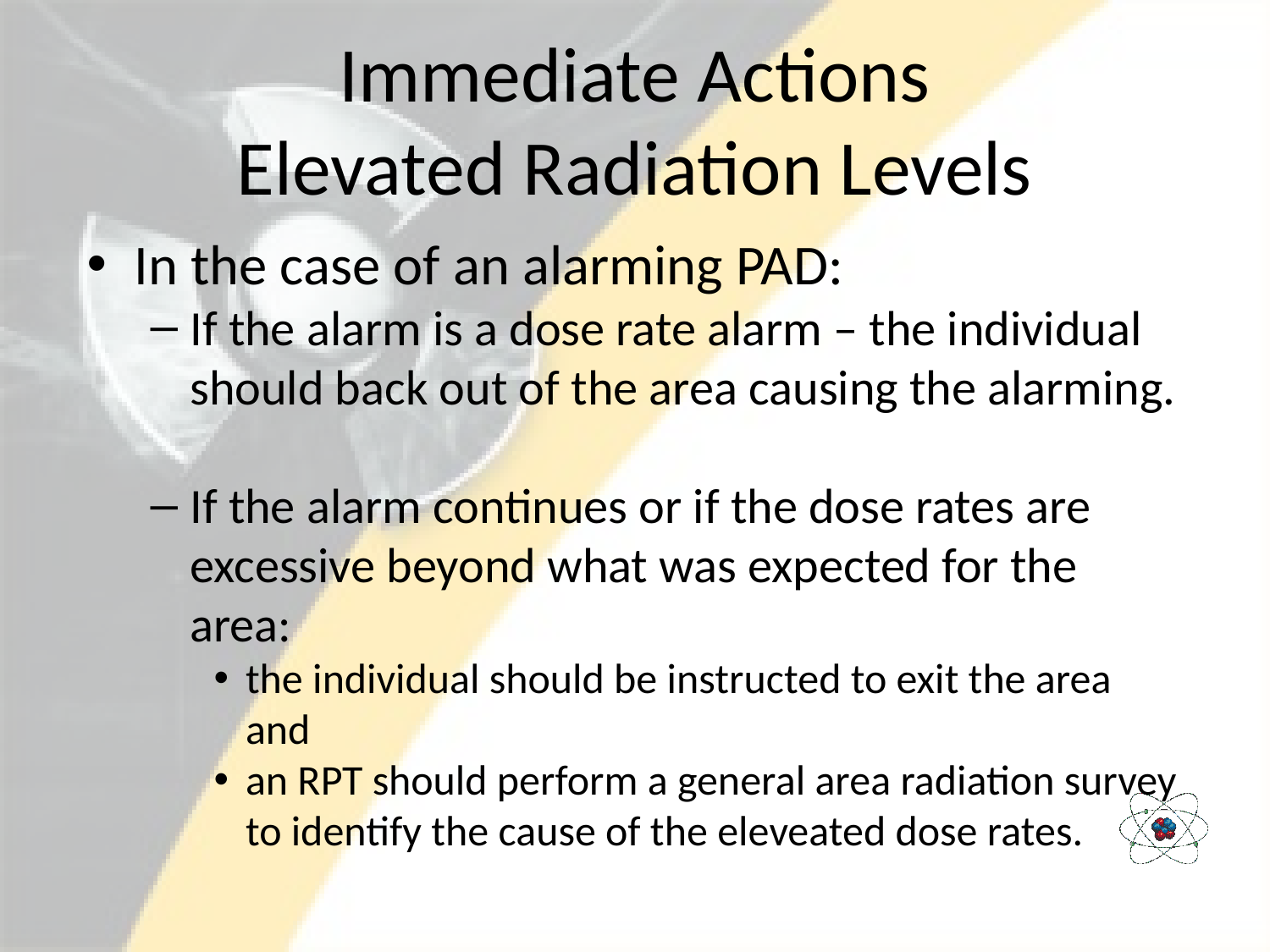

# Immediate Actions Elevated Radiation Levels
In the case of an alarming PAD:
If the alarm is a dose rate alarm – the individual should back out of the area causing the alarming.
If the alarm continues or if the dose rates are excessive beyond what was expected for the area:
the individual should be instructed to exit the area and
an RPT should perform a general area radiation survey to identify the cause of the eleveated dose rates.